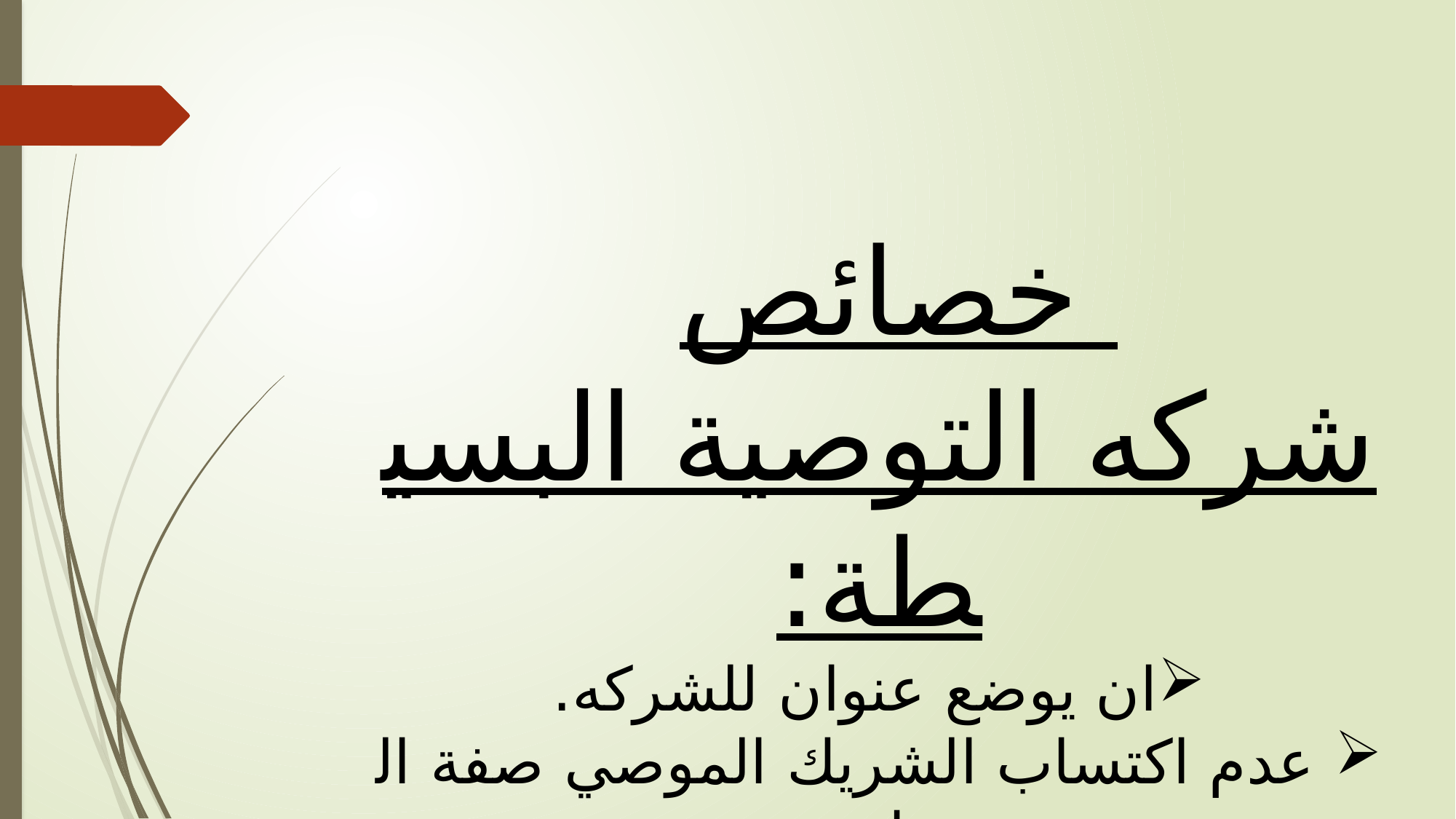

خصائص شركه التوصية البسيطة:
ان يوضع عنوان للشركه.
 عدم اكتساب الشريك الموصي صفة التاجر.
عدم جواز انتقال الحصة.
المسؤولية المحدودة للشريك الموصي.